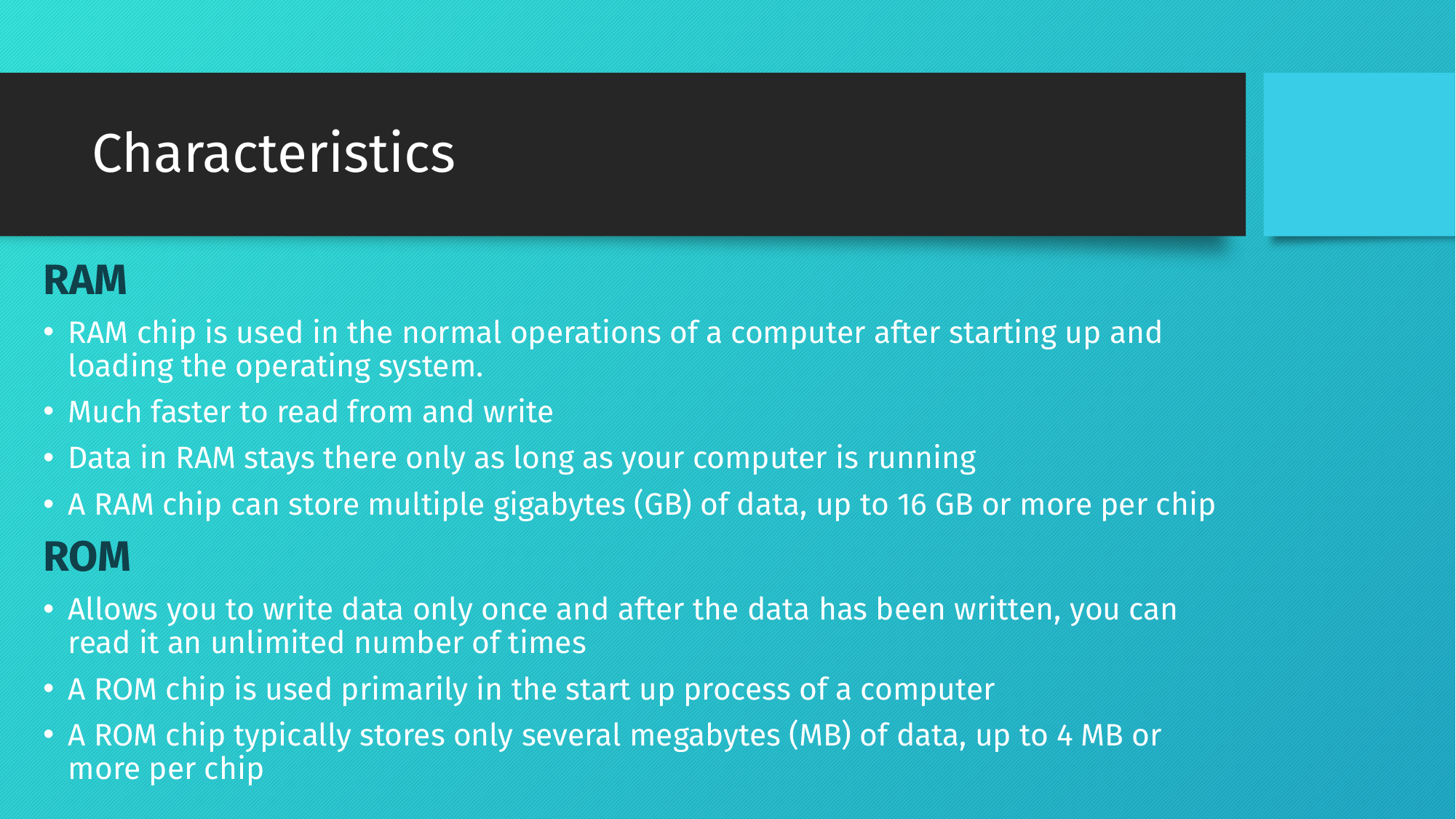

# Characteristics
RAM
RAM chip is used in the normal operations of a computer after starting up and loading the operating system.
Much faster to read from and write
Data in RAM stays there only as long as your computer is running
A RAM chip can store multiple gigabytes (GB) of data, up to 16 GB or more per chip
ROM
Allows you to write data only once and after the data has been written, you can read it an unlimited number of times
A ROM chip is used primarily in the start up process of a computer
A ROM chip typically stores only several megabytes (MB) of data, up to 4 MB or more per chip